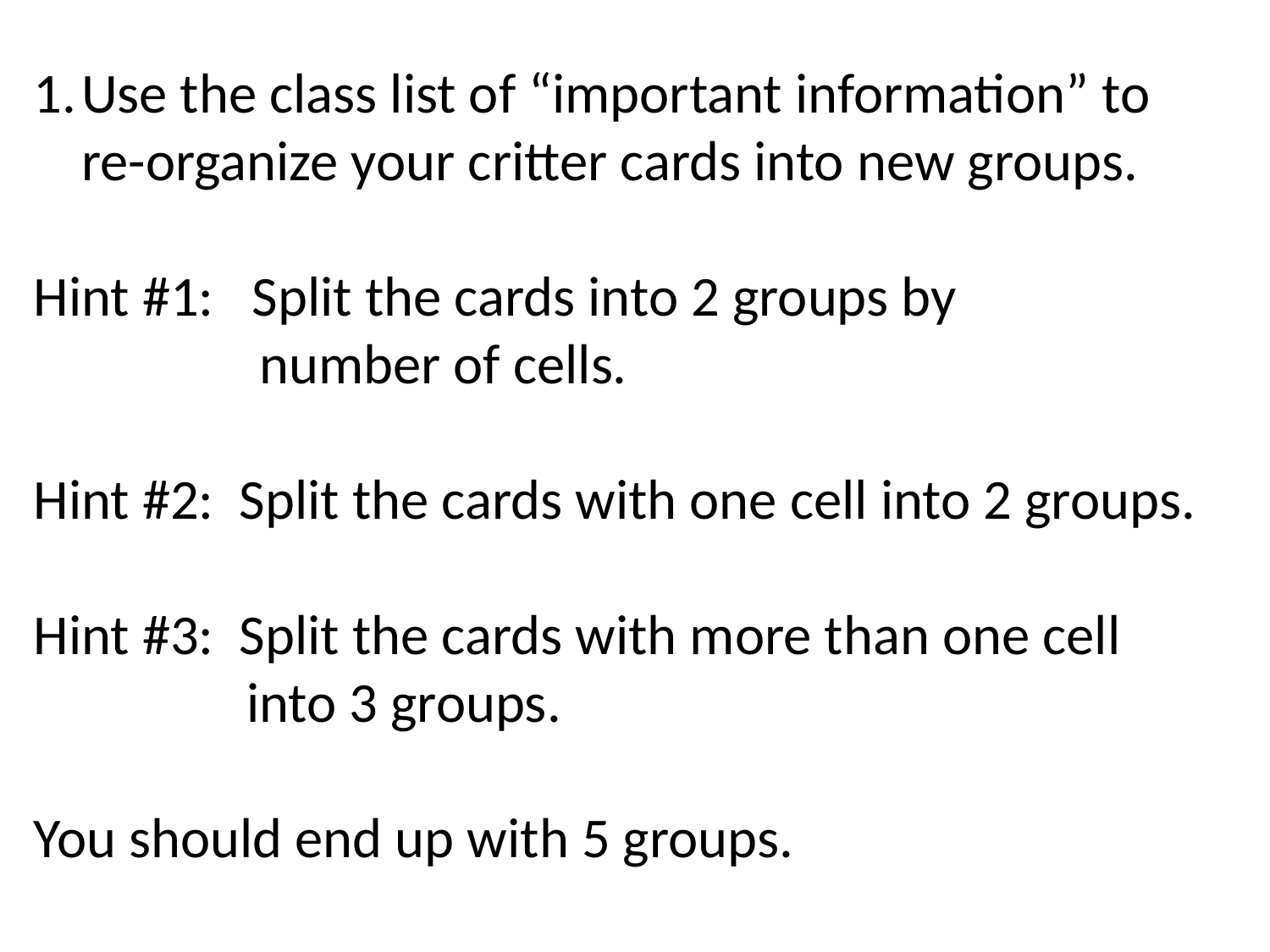

Use the class list of “important information” to re-organize your critter cards into new groups.

Hint #1:   Split the cards into 2 groups by
              number of cells.

Hint #2:  Split the cards with one cell into 2 groups.

Hint #3:  Split the cards with more than one cell
             into 3 groups.

You should end up with 5 groups.